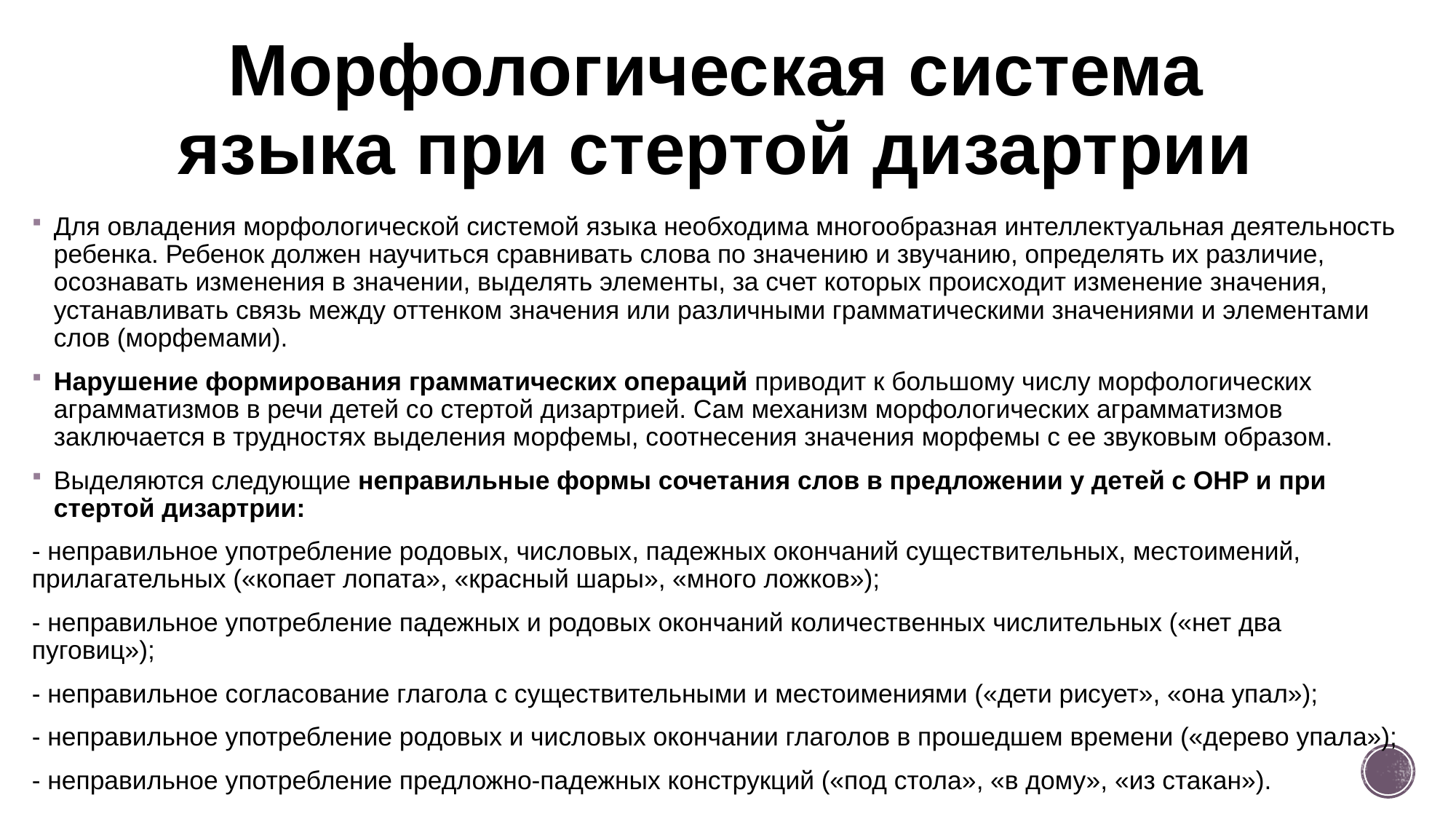

# Морфологическая система языка при стертой дизартрии
Для овладения морфологической системой языка необходима многообразная интеллектуальная деятельность ребенка. Ребенок должен научиться сравнивать слова по значению и звучанию, определять их различие, осознавать изменения в значении, выделять элементы, за счет которых происходит изменение значения, устанавливать связь между оттенком значения или различными грамматическими значениями и элементами слов (морфемами).
Нарушение формирования грамматических операций приводит к большому числу морфологических аграмматизмов в речи детей со стертой дизартрией. Сам механизм морфологических аграмматизмов заключается в трудностях выделения морфемы, соотнесения значения морфемы с ее звуковым образом.
Выделяются следующие неправильные формы сочетания слов в предложении у детей с ОHP и при стертой дизартрии:
- неправильное употребление родовых, числовых, падежных окончаний существительных, местоимений, прилагательных («копает лопата», «красный шары», «много ложков»);
- неправильное употребление падежных и родовых окончаний количественных числительных («нет два пуговиц»);
- неправильное согласование глагола с существительными и местоимениями («дети рисует», «она упал»);
- неправильное употребление родовых и числовых окончании глаголов в прошедшем времени («дерево упала»);
- неправильное употребление предложно-падежных конструкций («под стола», «в дому», «из стакан»).